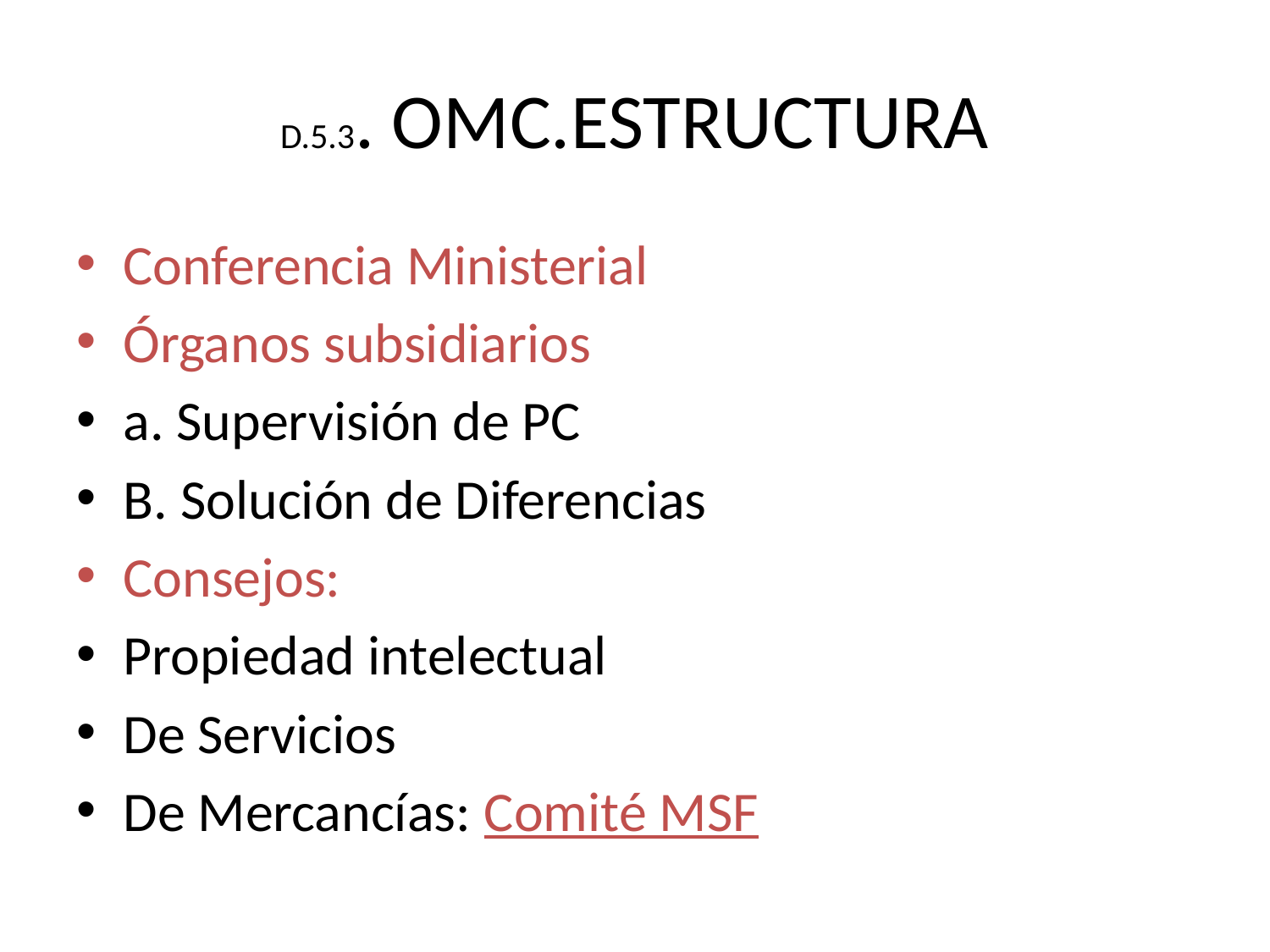

# D.5.3. OMC.ESTRUCTURA
Conferencia Ministerial
Órganos subsidiarios
a. Supervisión de PC
B. Solución de Diferencias
Consejos:
Propiedad intelectual
De Servicios
De Mercancías: Comité MSF